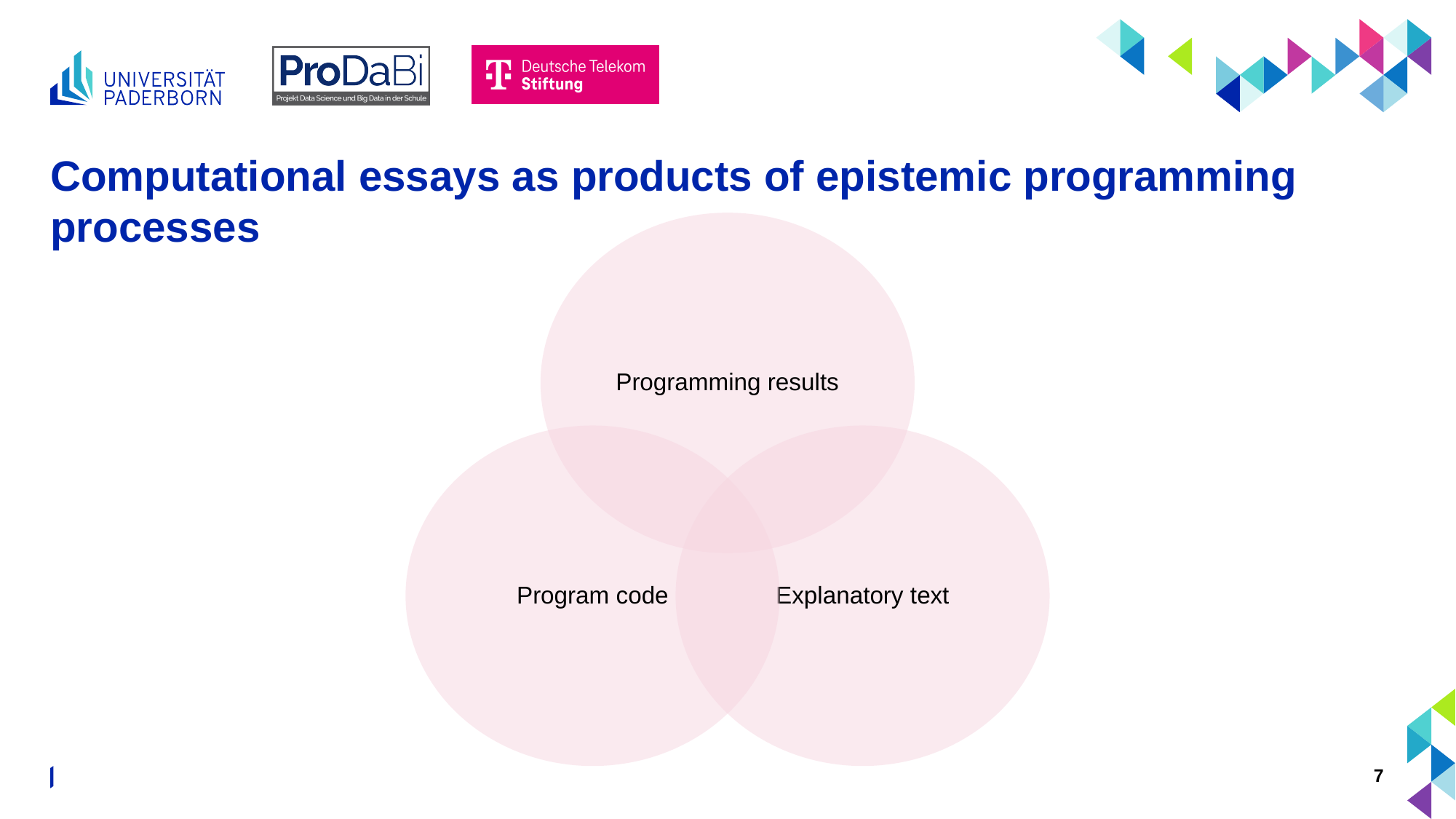

# Computational essays as products of epistemic programming processes

Programming results
Program code
Explanatory text
Input: Computational Essays
7